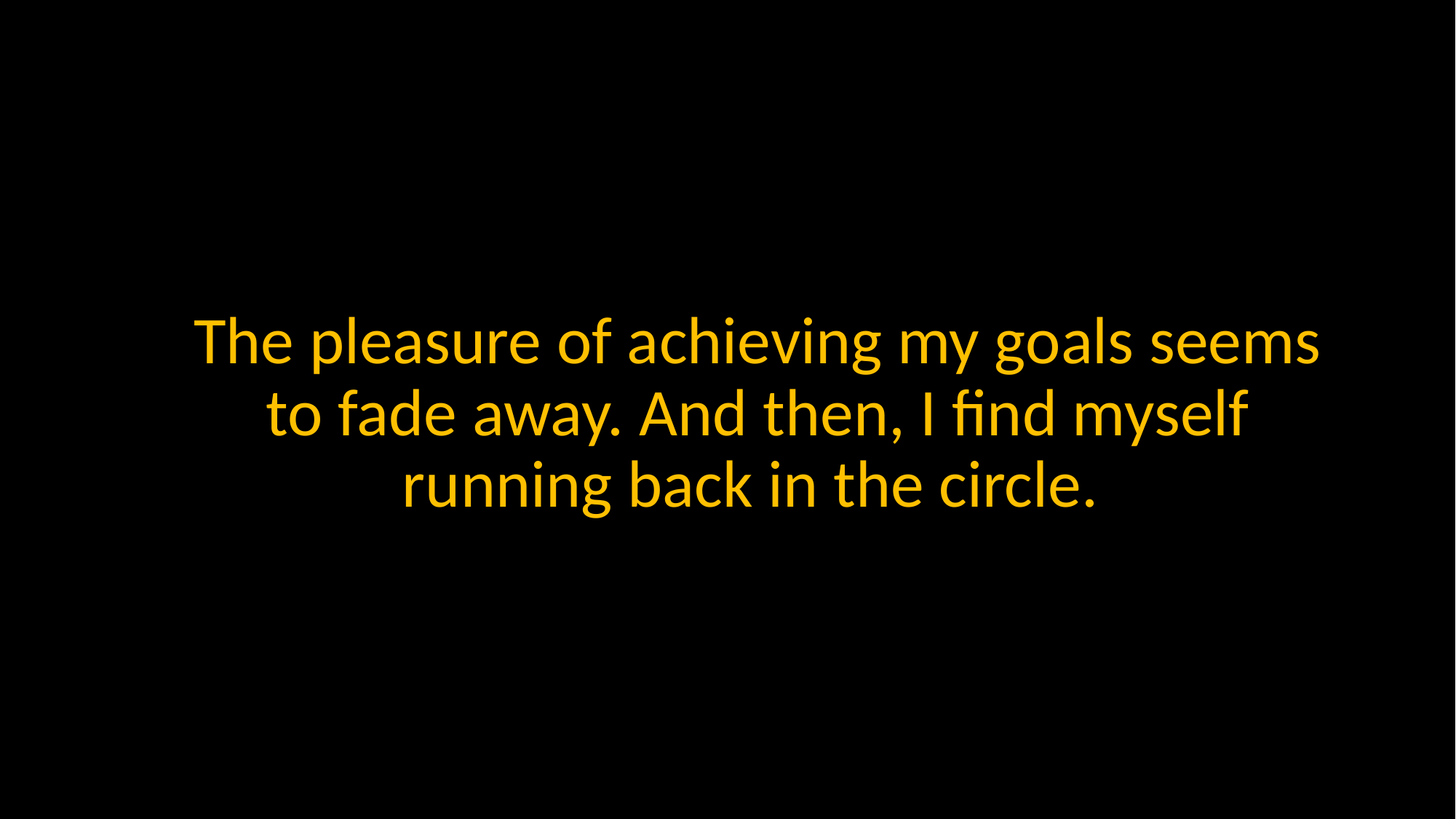

The pleasure of achieving my goals seems to fade away. And then, I find myself running back in the circle.